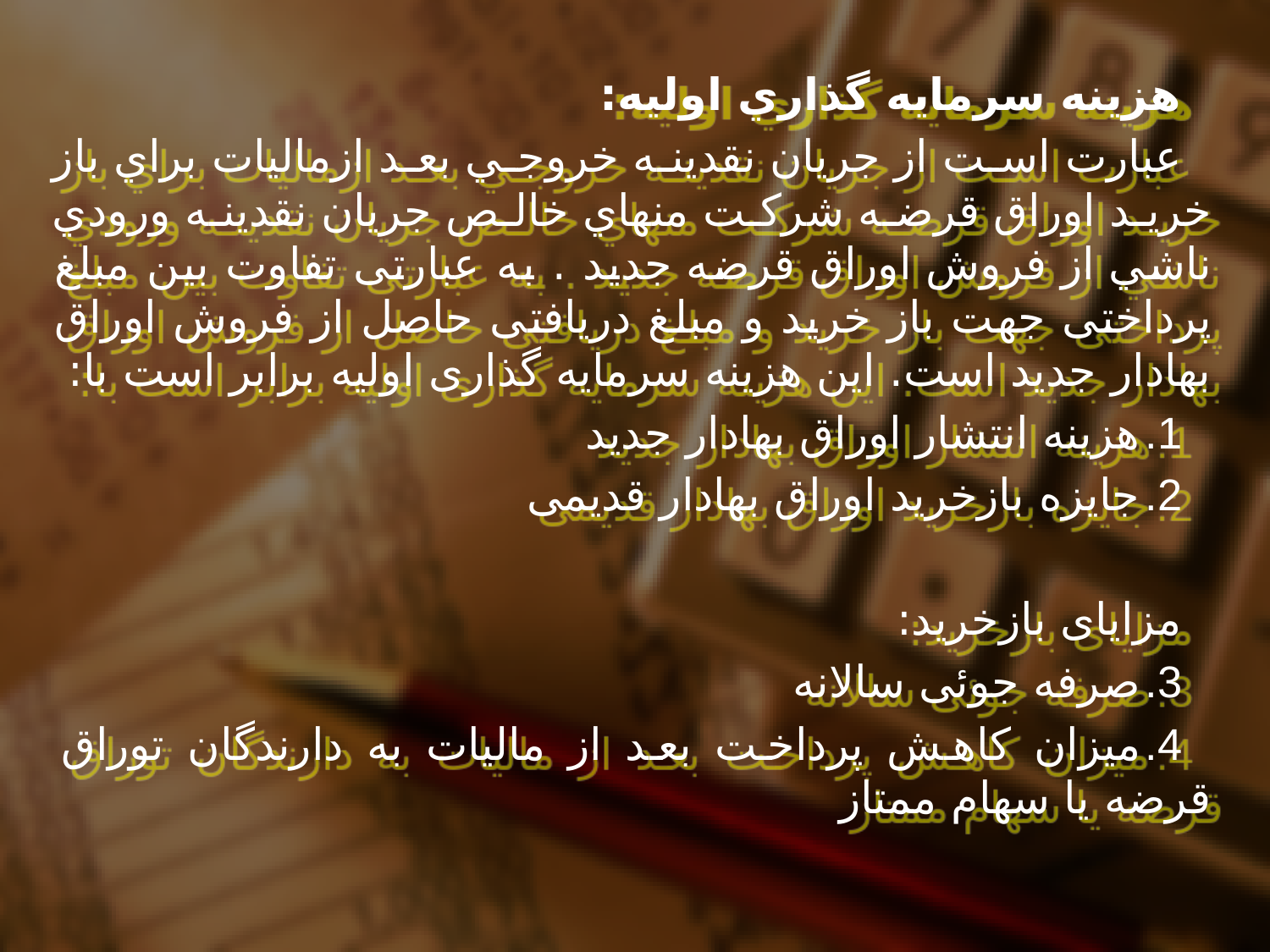

هزينه سرمايه گذاري اوليه:
عبارت است از جريان نقدينه خروجي بعد ازماليات براي باز خريد اوراق قرضه شركت منهاي خالص جريان نقدينه ورودي ناشي از فروش اوراق قرضه جديد . به عبارتی تفاوت بین مبلغ پرداختی جهت باز خرید و مبلغ دریافتی حاصل از فروش اوراق بهادار جدید است. این هزینه سرمایه گذاری اولیه برابر است با:
هزینه انتشار اوراق بهادار جدید
جایزه بازخرید اوراق بهادار قدیمی

مزایای بازخرید:
صرفه جوئی سالانه
میزان کاهش پرداخت بعد از مالیات به دارندگان توراق قرضه یا سهام ممتاز